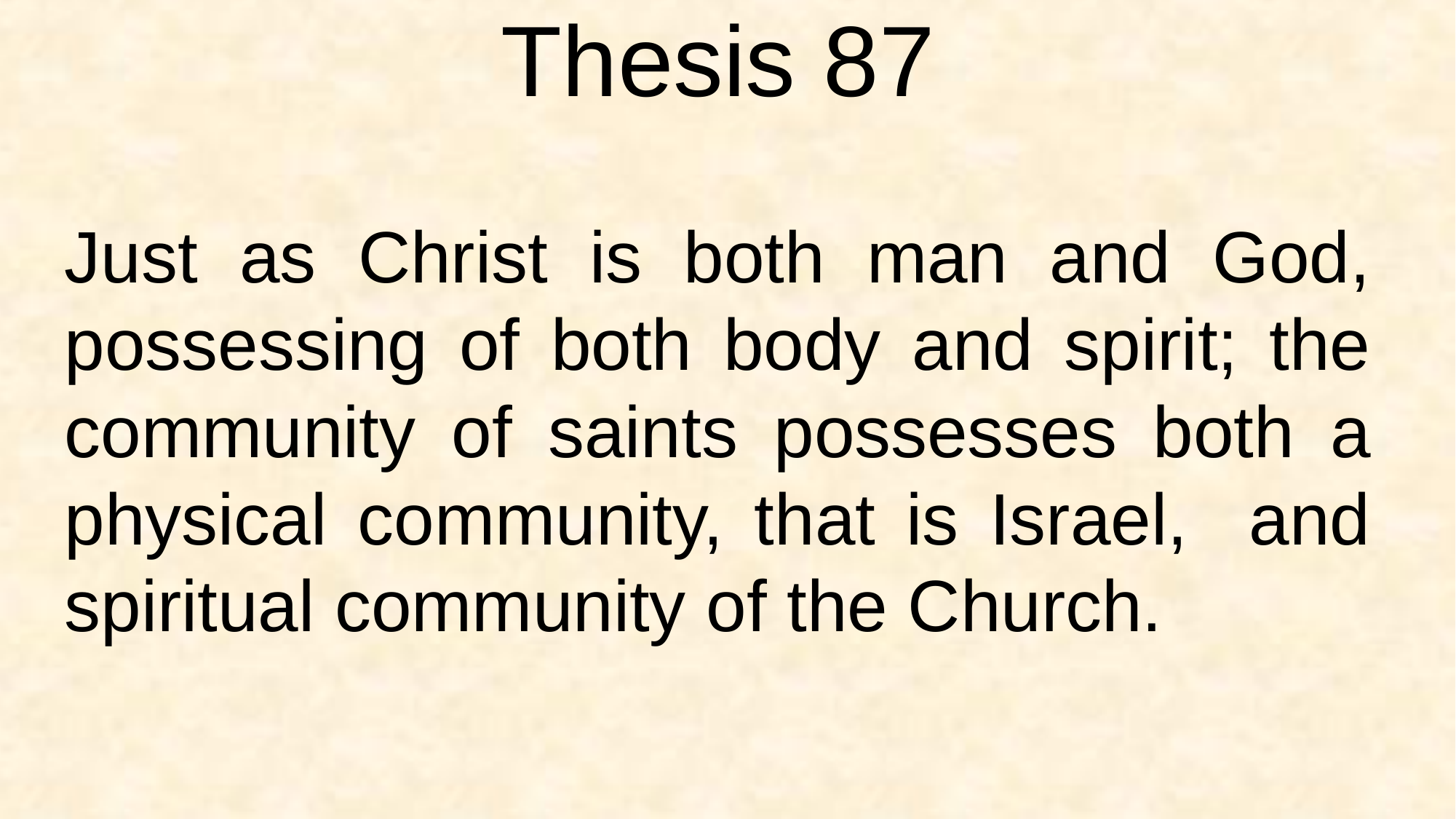

Thesis 87

Just as Christ is both man and God, possessing of both body and spirit; the community of saints possesses both a physical community, that is Israel,  and spiritual community of the Church.